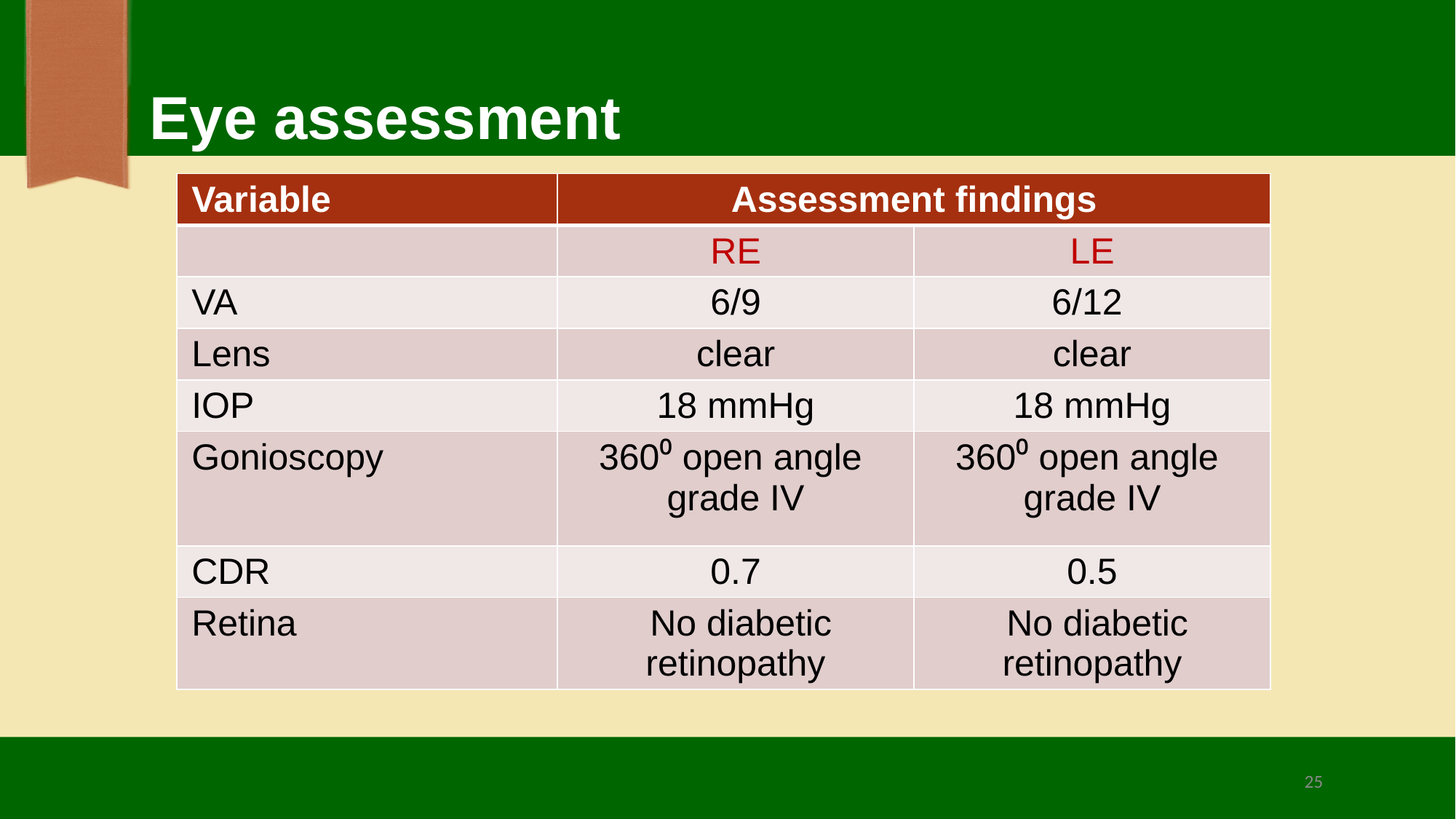

# Eye assessment

| Variable | Assessment findings |  |
| --- | --- | --- |
|  | RE | LE |
| VA | 6/9 | 6/12 |
| Lens | clear | clear |
| IOP | 18 mmHg | 18 mmHg |
| Gonioscopy | 360⁰ open angle grade IV | 360⁰ open angle grade IV |
| CDR | 0.7 | 0.5 |
| Retina | No diabetic retinopathy | No diabetic retinopathy |
25